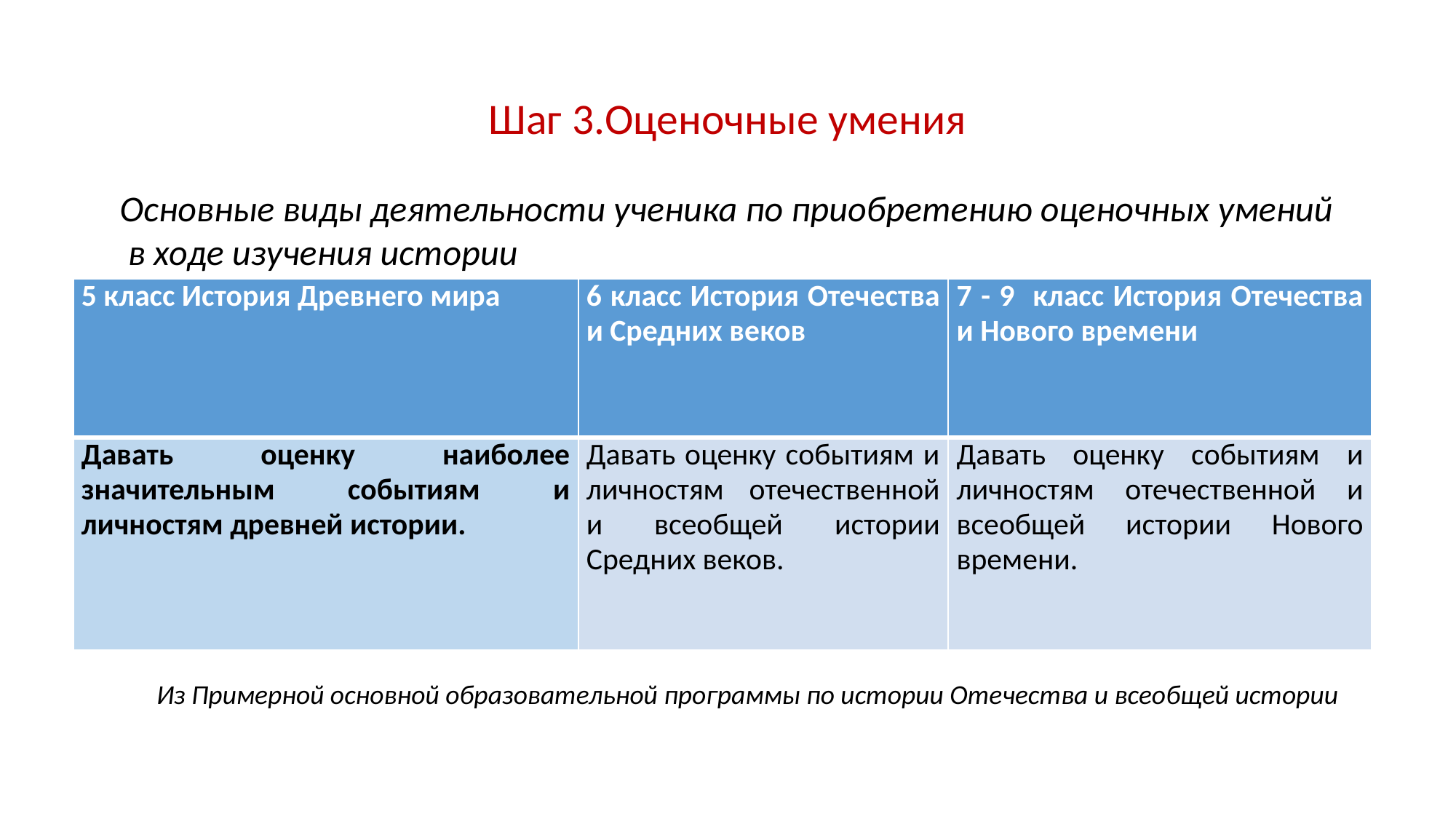

# Шаг 3.Оценочные умения
Основные виды деятельности ученика по приобретению оценочных умений
 в ходе изучения истории
| 5 класс История Древнего мира | 6 класс История Отечества и Средних веков | 7 - 9 класс История Отечества и Нового времени |
| --- | --- | --- |
| Давать оценку наиболее значительным событиям и личностям древней истории. | Давать оценку событиям и личностям отечественной и всеобщей истории Средних веков. | Давать оценку событиям и личностям отечественной и всеобщей истории Нового времени. |
Из Примерной основной образовательной программы по истории Отечества и всеобщей истории